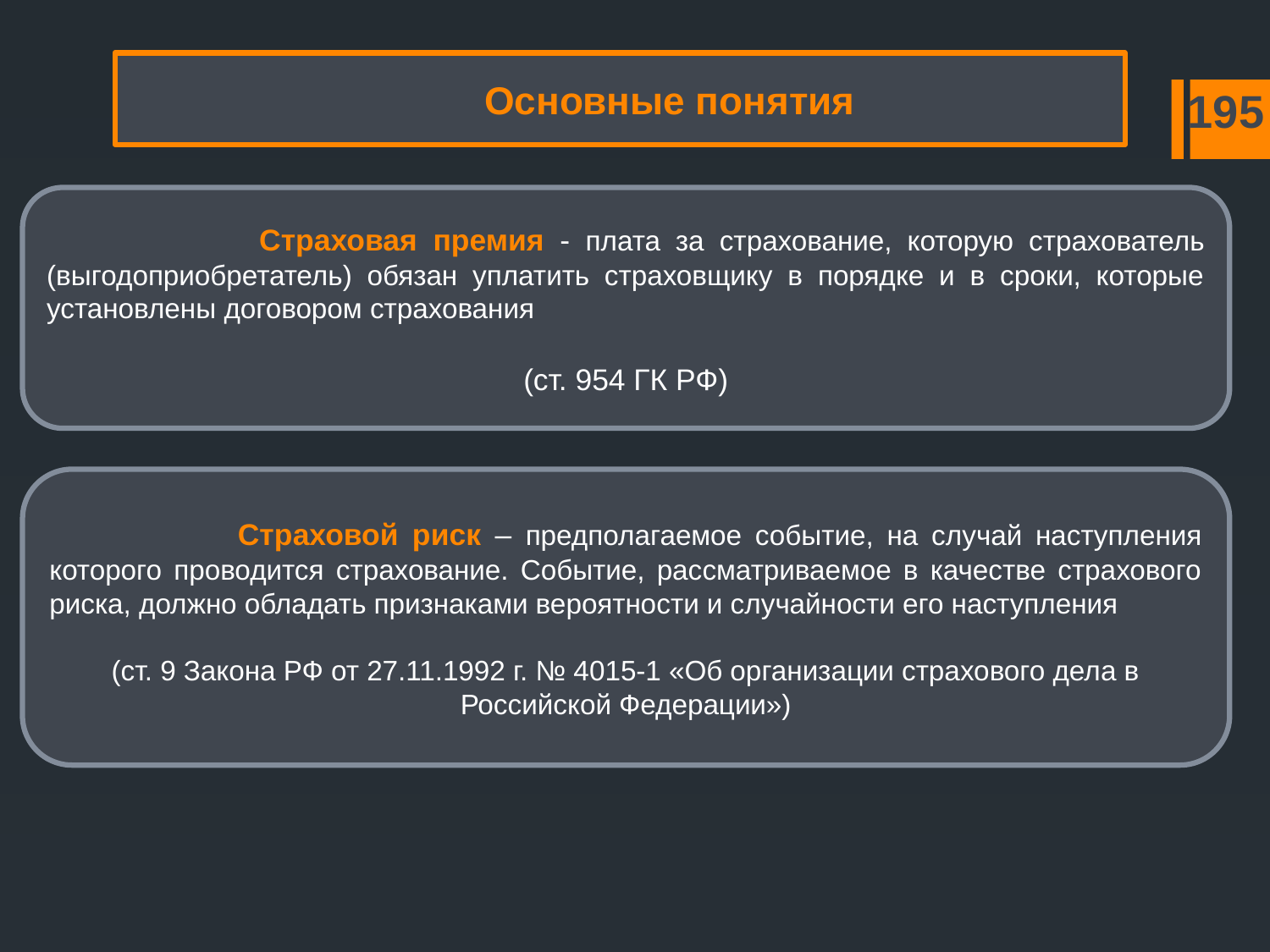

# Основные понятия
195
             Страховая премия - плата за страхование, которую страхователь (выгодоприобретатель) обязан уплатить страховщику в порядке и в сроки, которые установлены договором страхования

(ст. 954 ГК РФ)
             Страховой риск – предполагаемое событие, на случай наступления которого проводится страхование. Событие, рассматриваемое в качестве страхового риска, должно обладать признаками вероятности и случайности его наступления

(ст. 9 Закона РФ от 27.11.1992 г. № 4015-1 «Об организации страхового дела в Российской Федерации»)